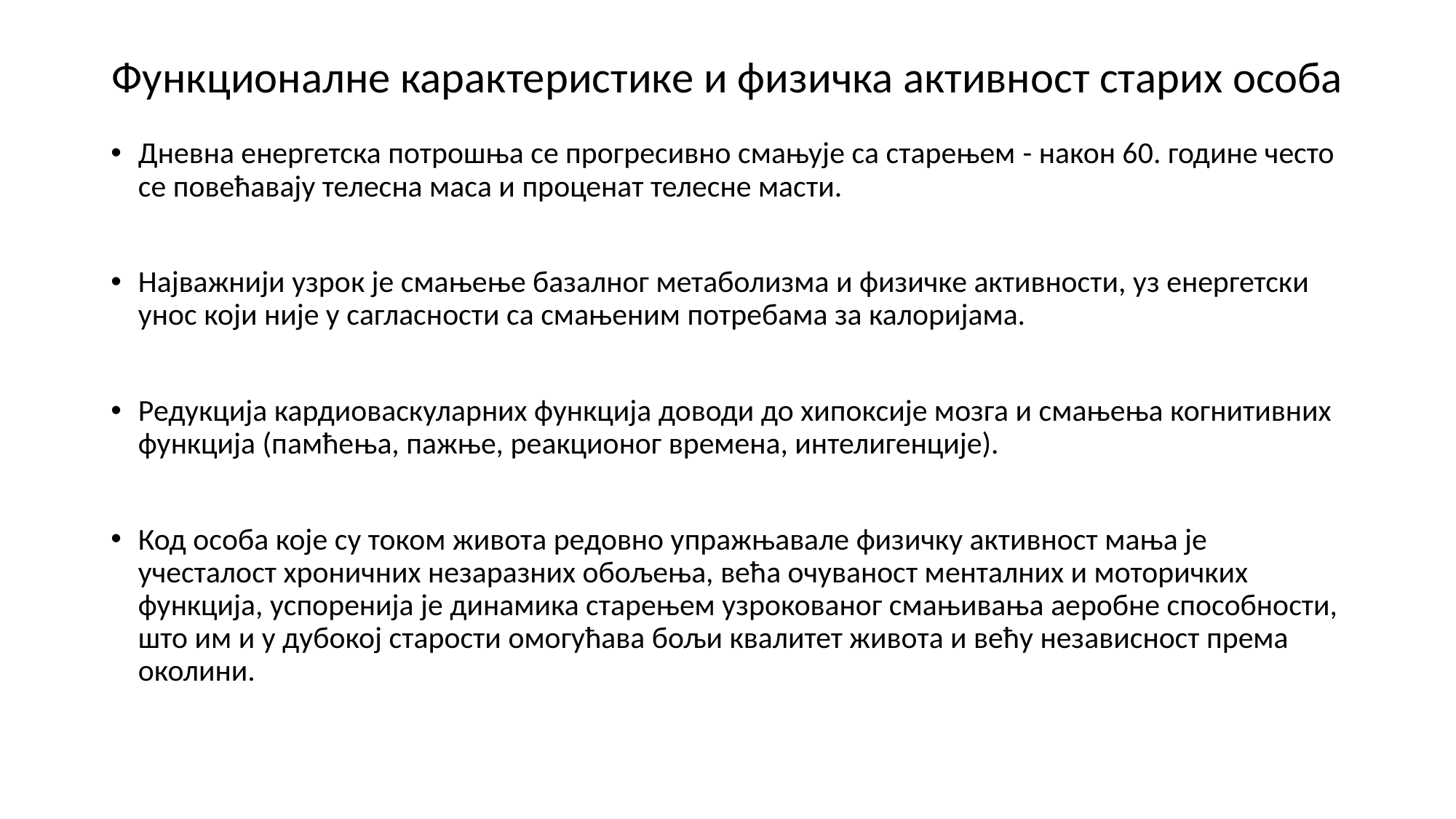

# Функционалне карактеристике и физичка активност старих особа
Дневна енергетска потрошња се прогресивно смањује са старењем - након 60. године често се повећавају телесна маса и проценат телесне масти.

Најважнији узрок је смањење базалног метаболизма и физичке активности, уз енергетски унос који није у сагласности са смањеним потребама за калоријама.

Редукција кардиоваскуларних функција доводи до хипоксије мозга и смањења когнитивних функција (памћења, пажње, реакционог времена, интелигенције).

Код особа које су током живота редовно упражњавале физичку активност мања је учесталост хроничних незаразних обољења, већа очуваност менталних и моторичких функција, успоренија је динамика старењем узрокованог смањивања аеробне способности, што им и у дубокој старости омогућава бољи квалитет живота и већу независност према околини.